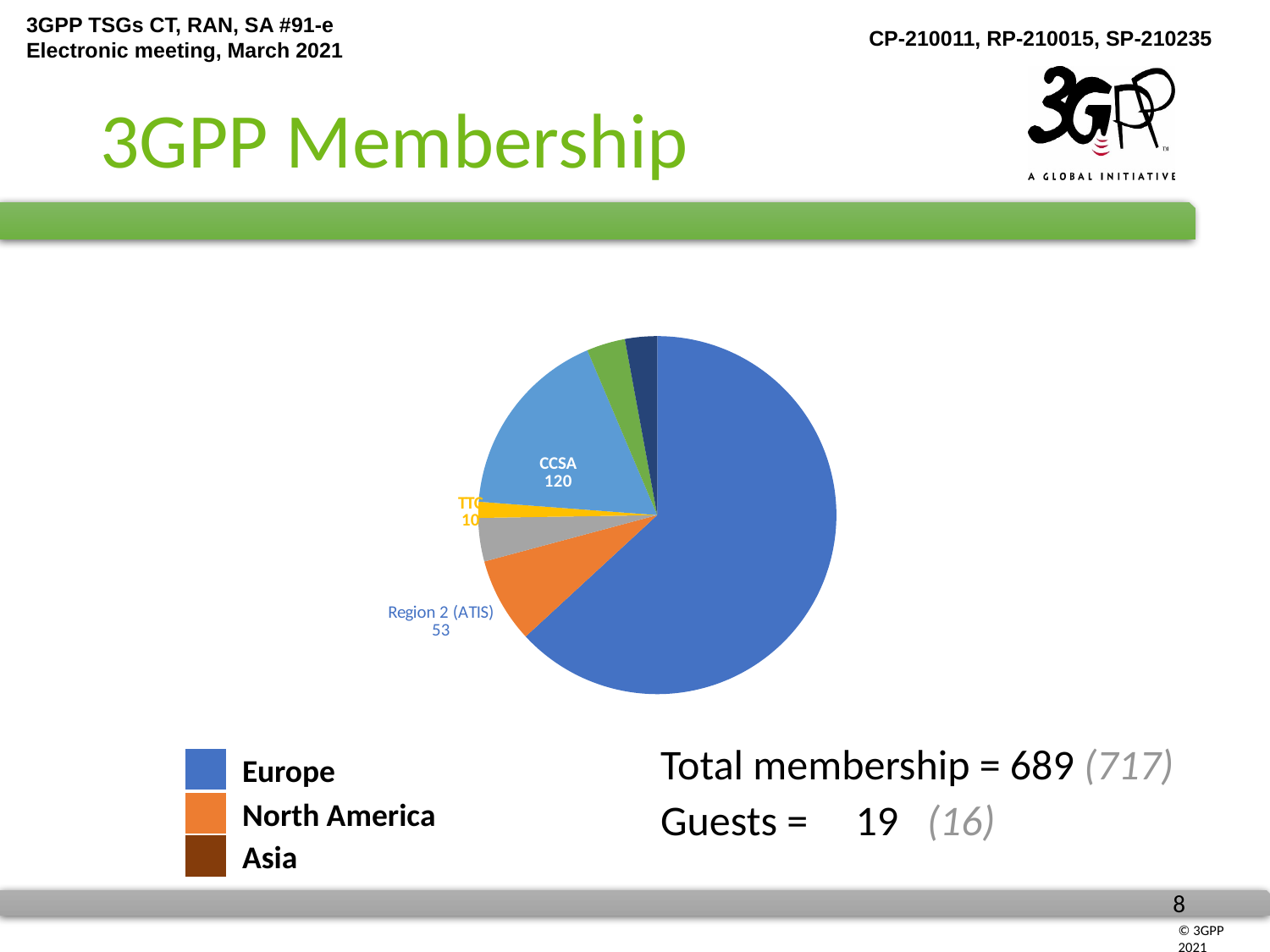

# 3GPP Membership

[unsupported chart]

Total membership = 689 (717)

Europe
North America
Asia
Guests =     19   (16)